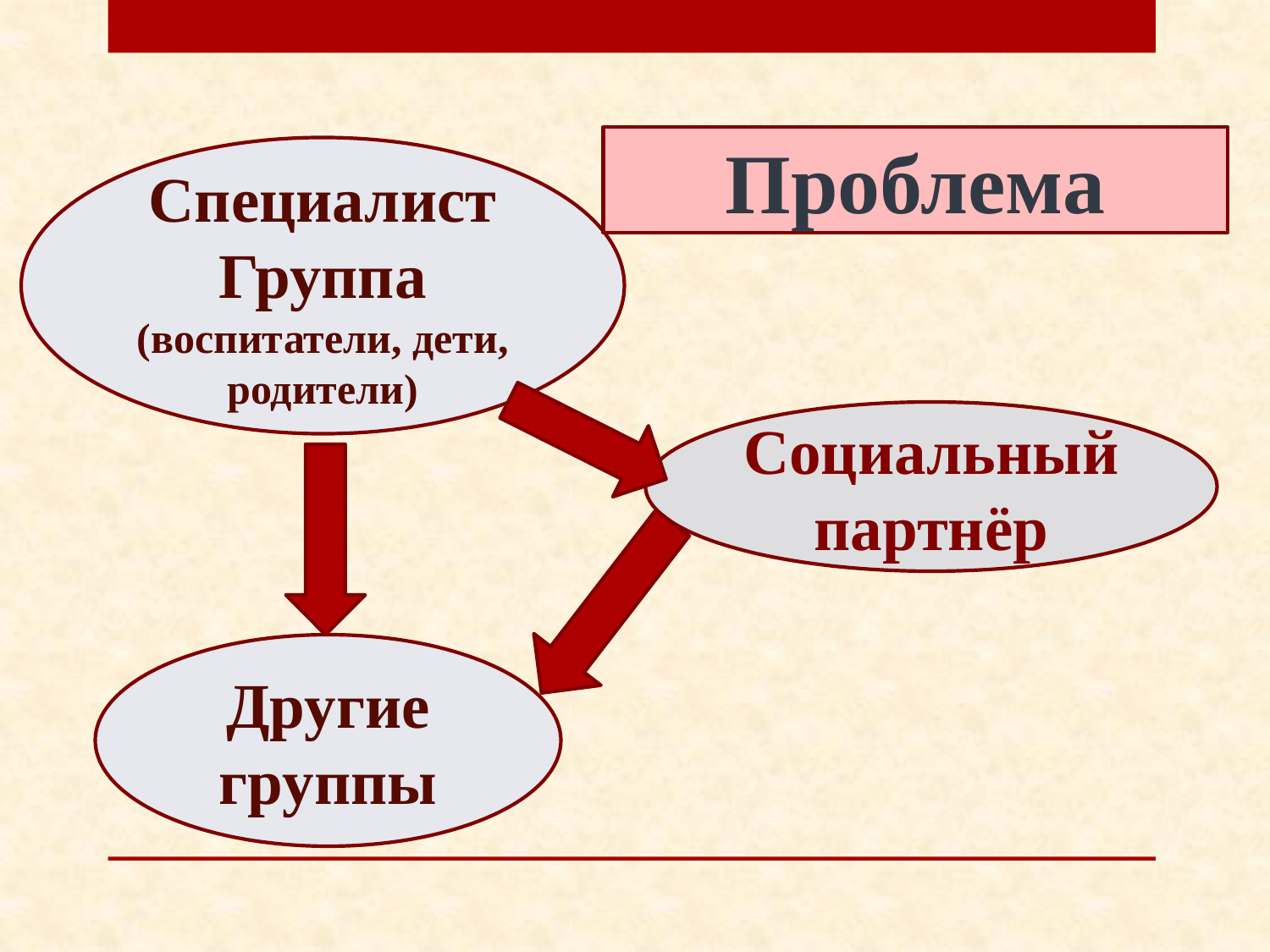

Проблема
Специалист
Группа
(воспитатели, дети, родители)

Социальный партнёр

Другие группы